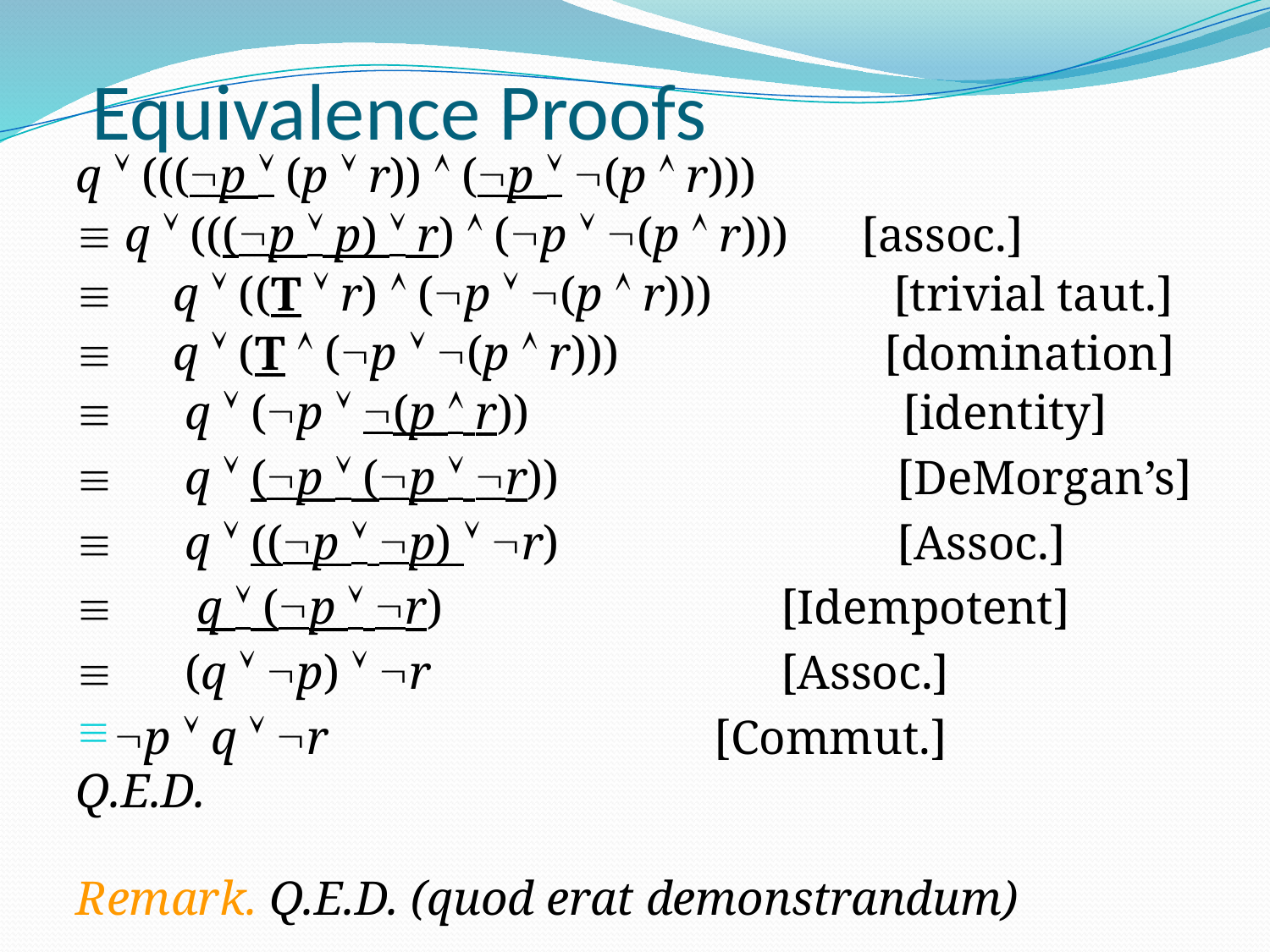

# Equivalence Proofs
q ∨ (((¬p ∨ (p ∨ r)) ∧ (¬p ∨ ¬(p ∧ r)))
≡ q ∨ (((¬p ∨ p) ∨ r) ∧ (¬p ∨ ¬(p ∧ r)))      [assoc.]
≡     q ∨ ((T ∨ r) ∧ (¬p ∨ ¬(p ∧ r)))               [trivial taut.]
≡     q ∨ (T ∧ (¬p ∨ ¬(p ∧ r)))                      [domination]
≡      q ∨ (¬p ∨ ¬(p ∧ r))                               [identity]
≡      q ∨ (¬p ∨ (¬p ∨ ¬r))                            [DeMorgan’s]
≡      q ∨ ((¬p ∨ ¬p) ∨ ¬r)                            [Assoc.]
≡       q ∨ (¬p ∨ ¬r)                            [Idempotent]
≡      (q ∨ ¬p) ∨ ¬r                             [Assoc.]
¬p ∨ q ∨ ¬r                                [Commut.]
Q.E.D.

Remark. Q.E.D. (quod erat demonstrandum)